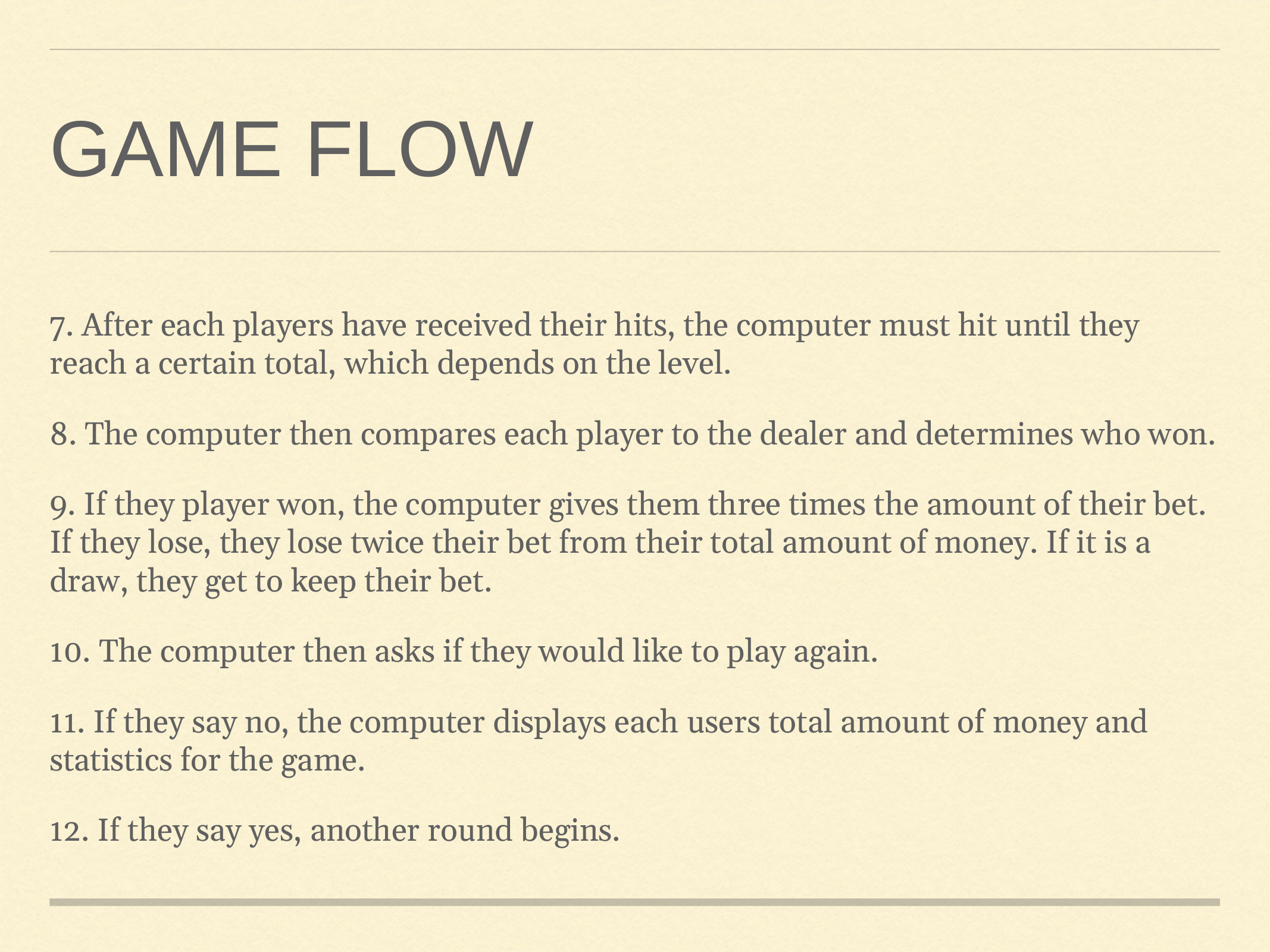

# Game Flow
7. After each players have received their hits, the computer must hit until they reach a certain total, which depends on the level.
8. The computer then compares each player to the dealer and determines who won.
9. If they player won, the computer gives them three times the amount of their bet. If they lose, they lose twice their bet from their total amount of money. If it is a draw, they get to keep their bet.
10. The computer then asks if they would like to play again.
11. If they say no, the computer displays each users total amount of money and statistics for the game.
12. If they say yes, another round begins.